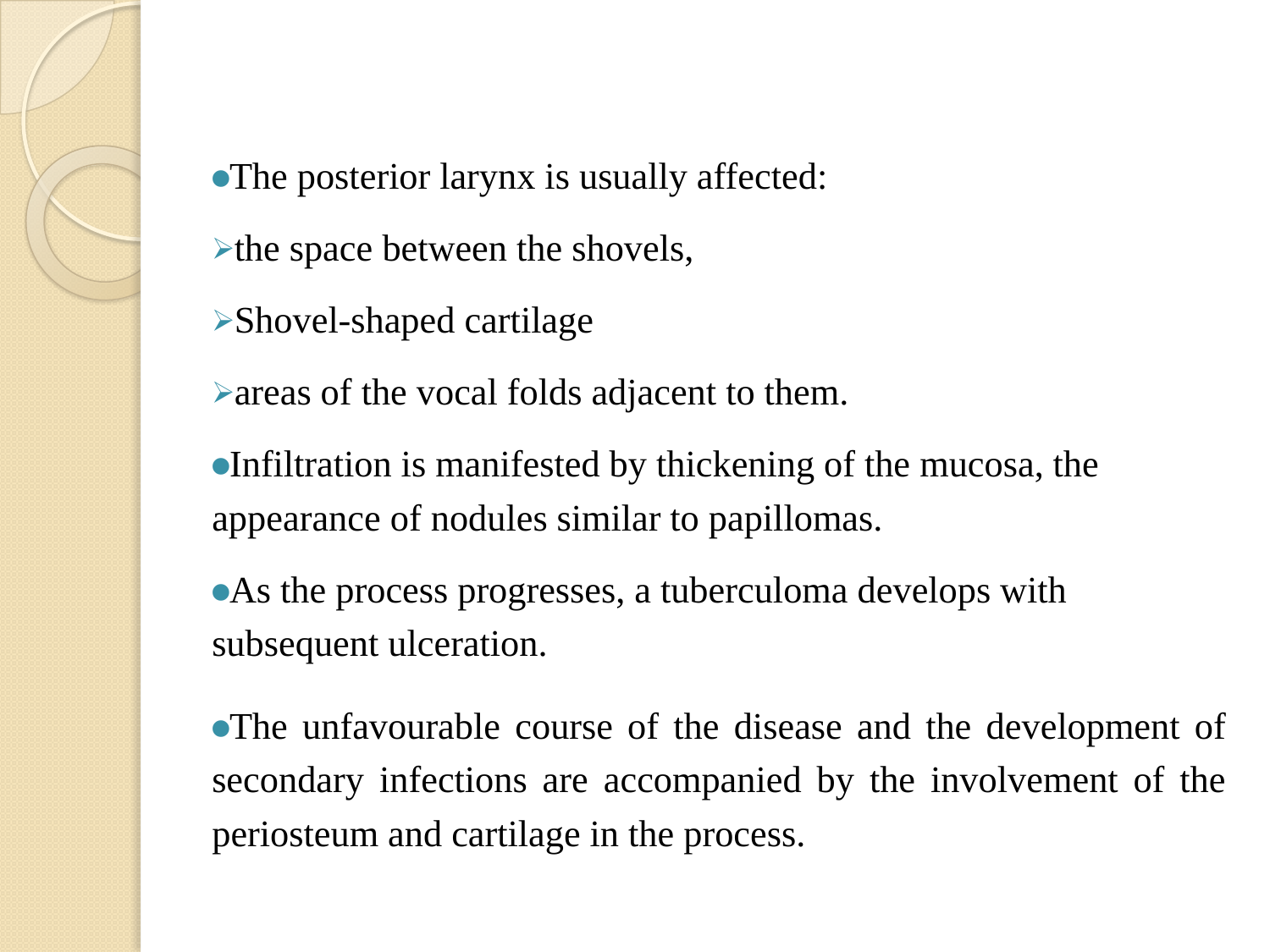

#
The posterior larynx is usually affected:
the space between the shovels,
Shovel-shaped cartilage
areas of the vocal folds adjacent to them.
Infiltration is manifested by thickening of the mucosa, the appearance of nodules similar to papillomas.
As the process progresses, a tuberculoma develops with subsequent ulceration.
The unfavourable course of the disease and the development of secondary infections are accompanied by the involvement of the periosteum and cartilage in the process.